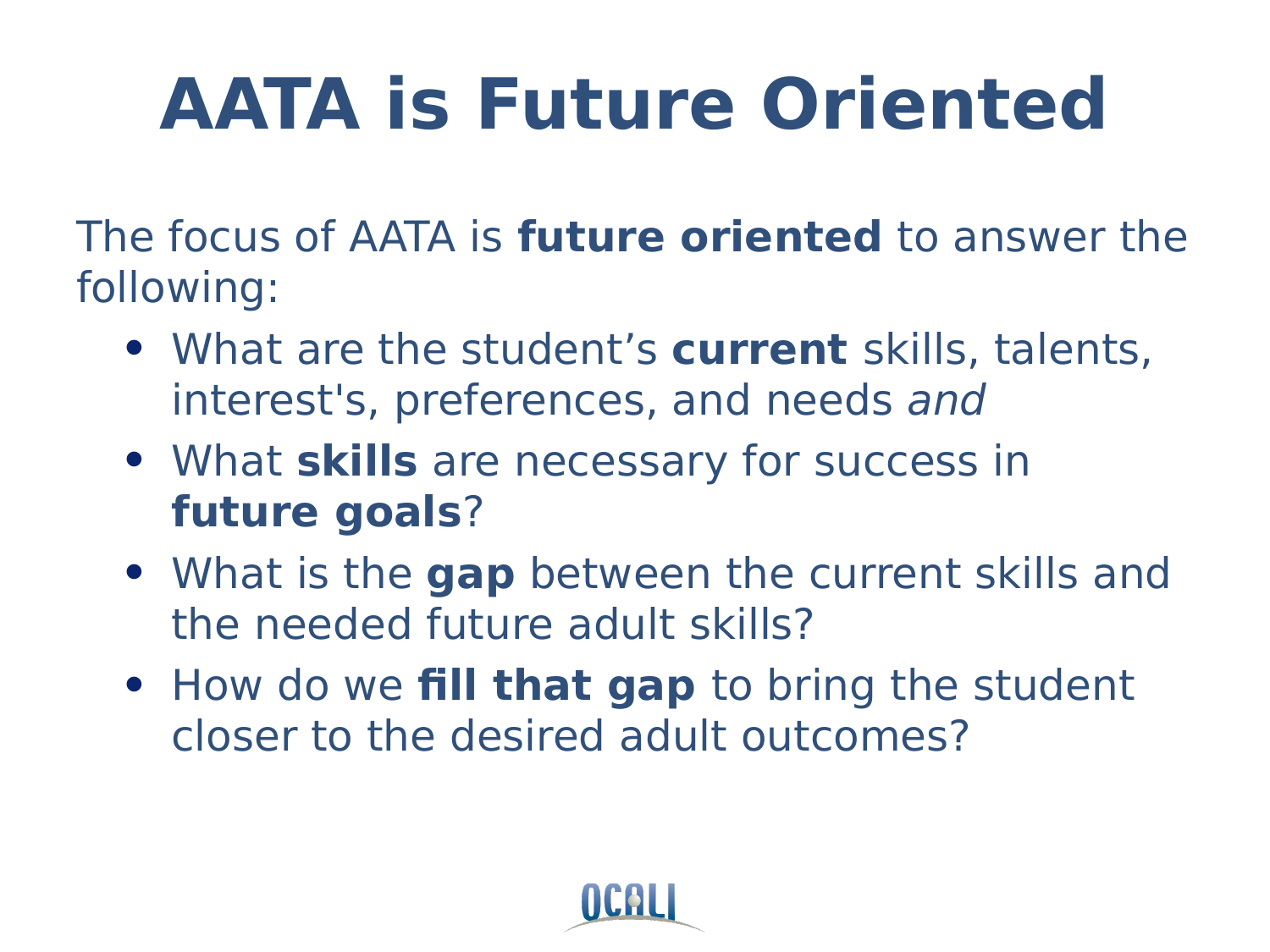

# AATA is Future Oriented
The focus of AATA is future oriented to answer the following:
What are the student’s current skills, talents, interest's, preferences, and needs and
What skills are necessary for success in future goals?
What is the gap between the current skills and the needed future adult skills?
How do we fill that gap to bring the student closer to the desired adult outcomes?